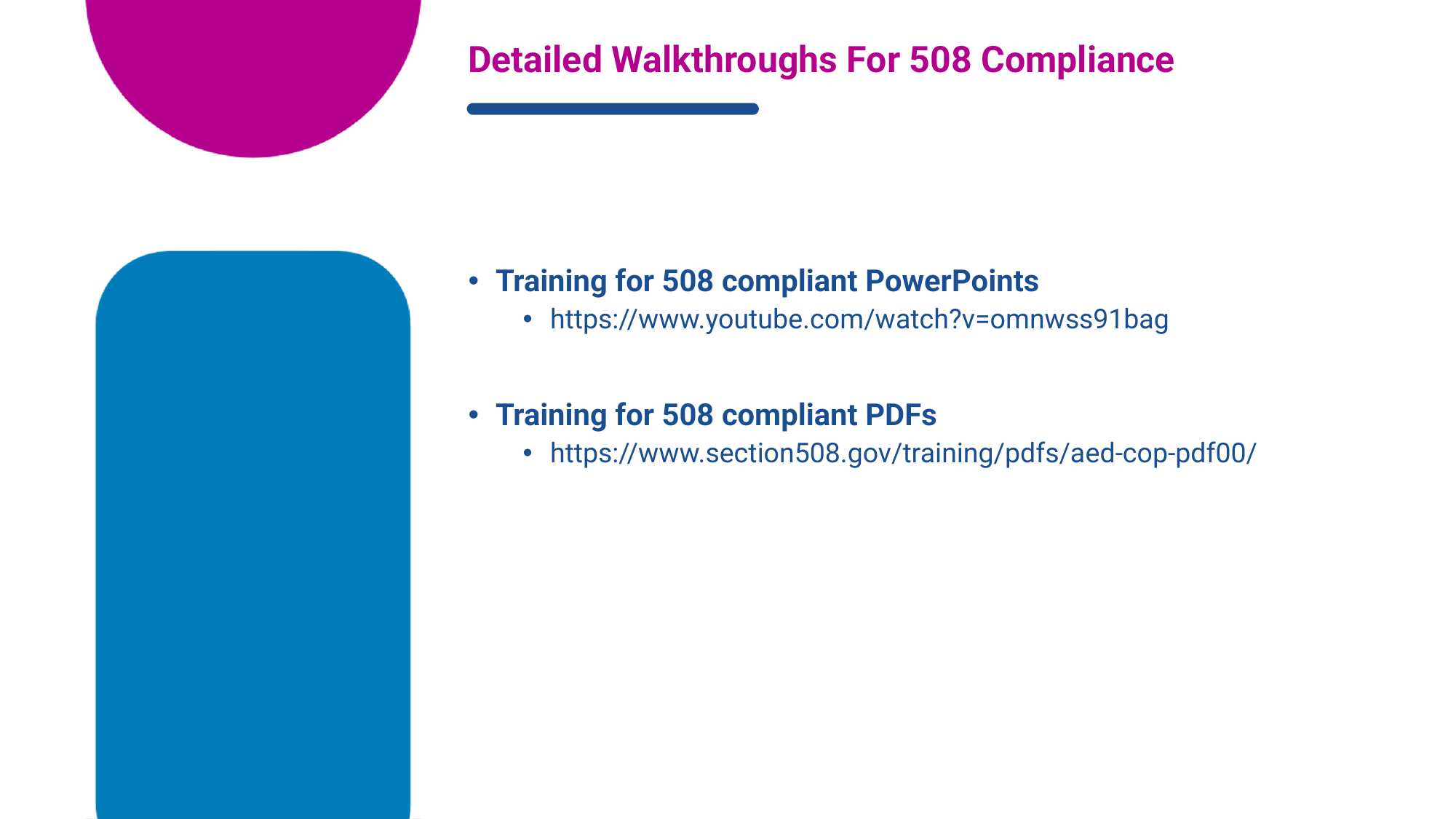

# Detailed Walkthroughs For 508 Compliance
Training for 508 compliant PowerPoints
https://www.youtube.com/watch?v=omnwss91bag

Training for 508 compliant PDFs
https://www.section508.gov/training/pdfs/aed-cop-pdf00/